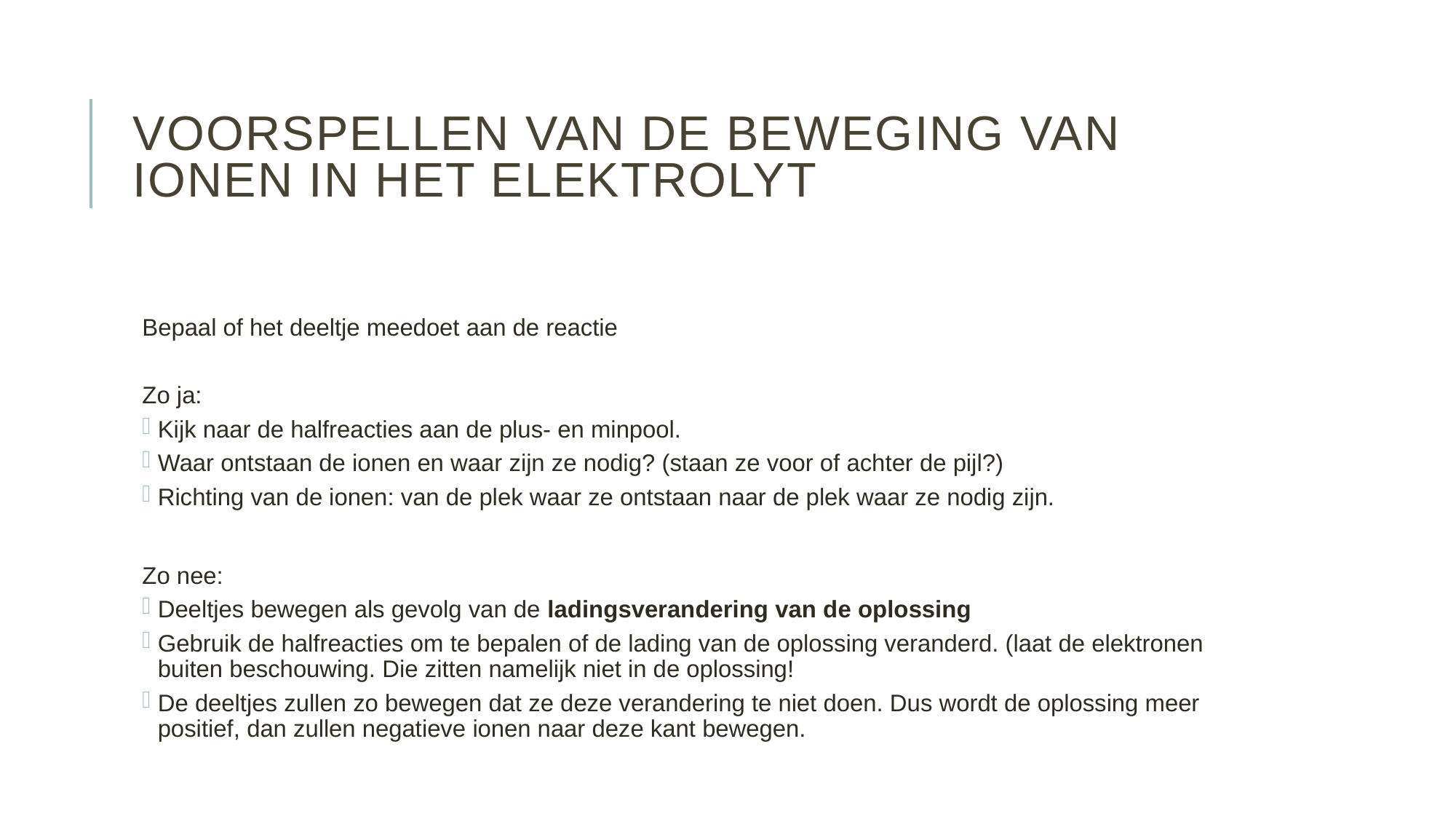

# Voorspellen van de beweging van ionen in het elektrolyt

Bepaal of het deeltje meedoet aan de reactie

Zo ja:
Kijk naar de halfreacties aan de plus- en minpool.
Waar ontstaan de ionen en waar zijn ze nodig? (staan ze voor of achter de pijl?)
Richting van de ionen: van de plek waar ze ontstaan naar de plek waar ze nodig zijn.

Zo nee:
Deeltjes bewegen als gevolg van de ladingsverandering van de oplossing
Gebruik de halfreacties om te bepalen of de lading van de oplossing veranderd. (laat de elektronen buiten beschouwing. Die zitten namelijk niet in de oplossing!
De deeltjes zullen zo bewegen dat ze deze verandering te niet doen. Dus wordt de oplossing meer positief, dan zullen negatieve ionen naar deze kant bewegen.